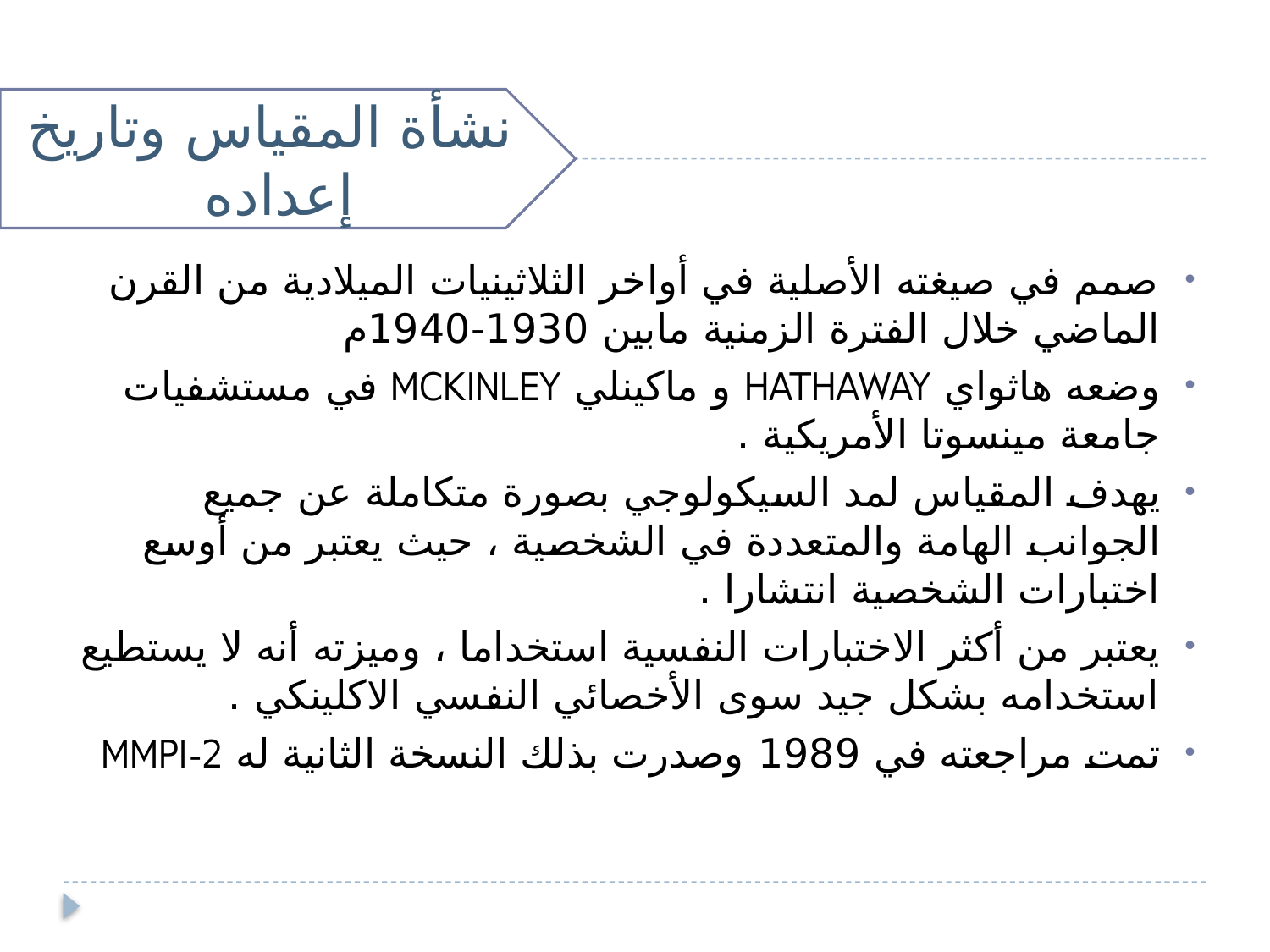

نشأة المقياس وتاريخ إعداده
صمم في صيغته الأصلية في أواخر الثلاثينيات الميلادية من القرن الماضي خلال الفترة الزمنية مابين 1930-1940م
وضعه هاثواي HATHAWAY و ماكينلي MCKINLEY في مستشفيات جامعة مينسوتا الأمريكية .
يهدف المقياس لمد السيكولوجي بصورة متكاملة عن جميع الجوانب الهامة والمتعددة في الشخصية ، حيث يعتبر من أوسع اختبارات الشخصية انتشارا .
يعتبر من أكثر الاختبارات النفسية استخداما ، وميزته أنه لا يستطيع استخدامه بشكل جيد سوى الأخصائي النفسي الاكلينكي .
تمت مراجعته في 1989 وصدرت بذلك النسخة الثانية له MMPI-2